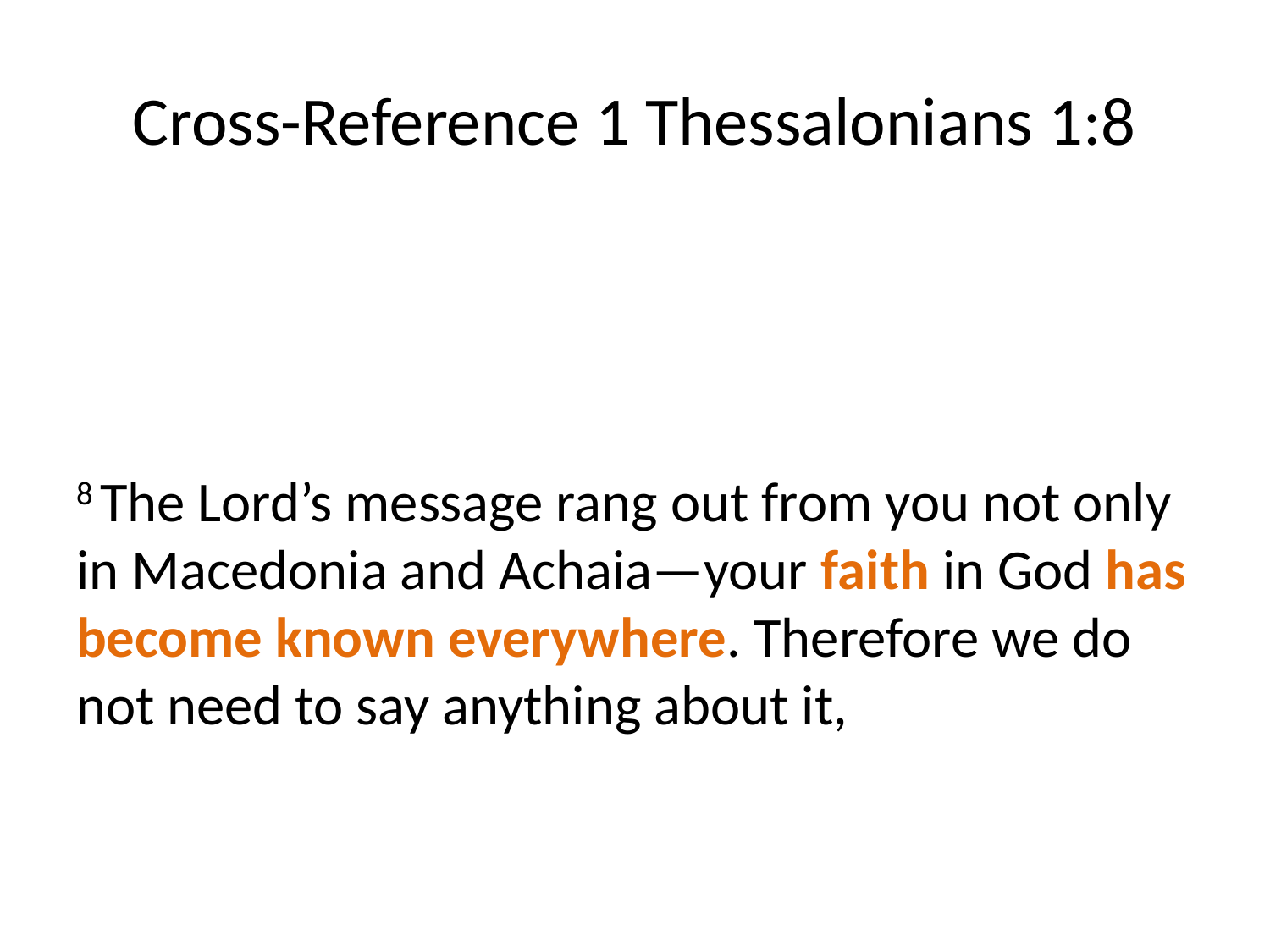

# Cross-Reference 1 Thessalonians 1:8

8 The Lord’s message rang out from you not only in Macedonia and Achaia—your faith in God has become known everywhere. Therefore we do not need to say anything about it,